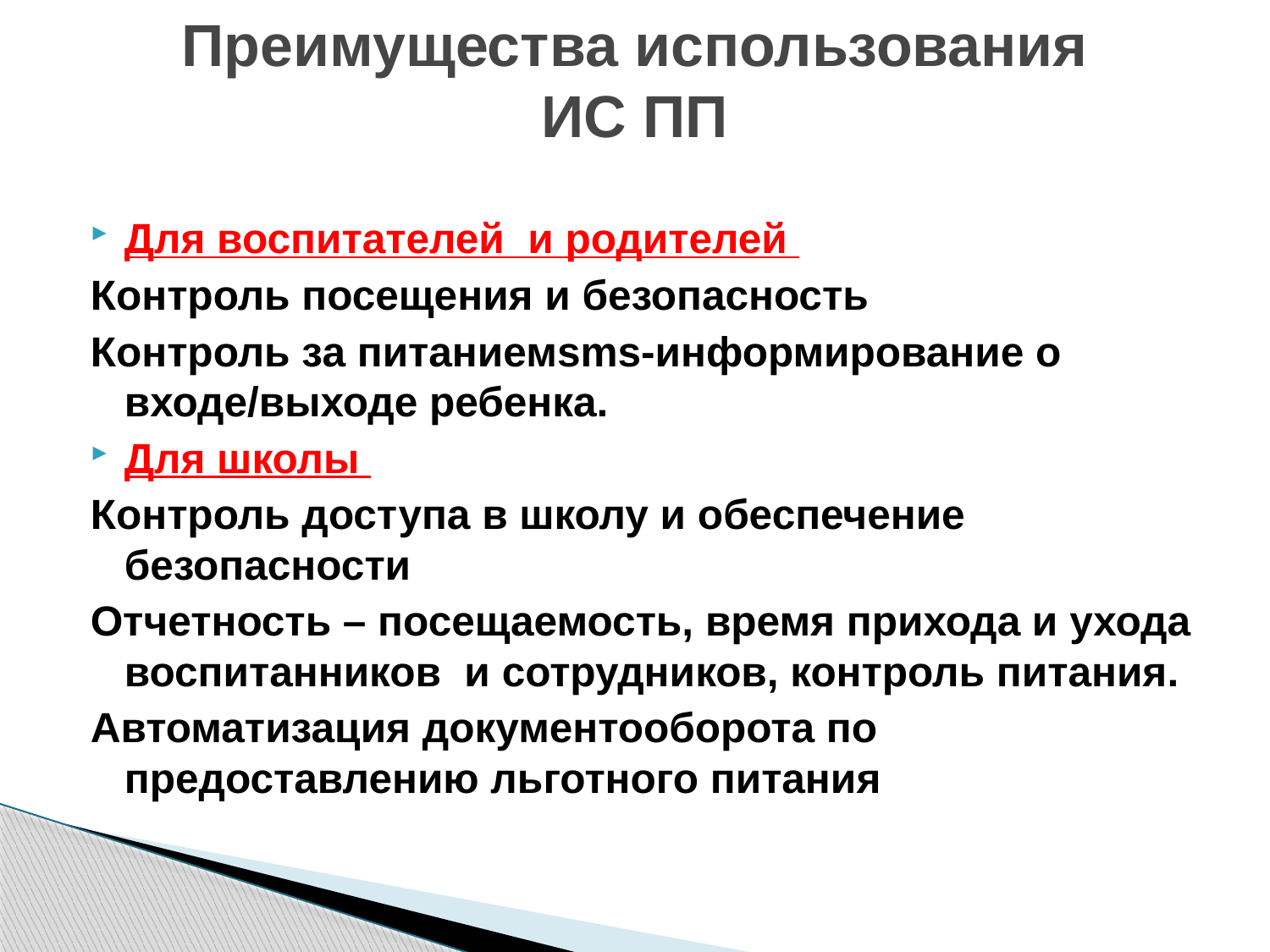

# Преимущества использования ИС ПП
Для воспитателей  и родителей
Контроль посещения и безопасность
Контроль за питаниемsms-информирование о входе/выходе ребенка.
Для школы
Контроль доступа в школу и обеспечение безопасности
Отчетность – посещаемость, время прихода и ухода воспитанников  и сотрудников, контроль питания.
Автоматизация документооборота по предоставлению льготного питания